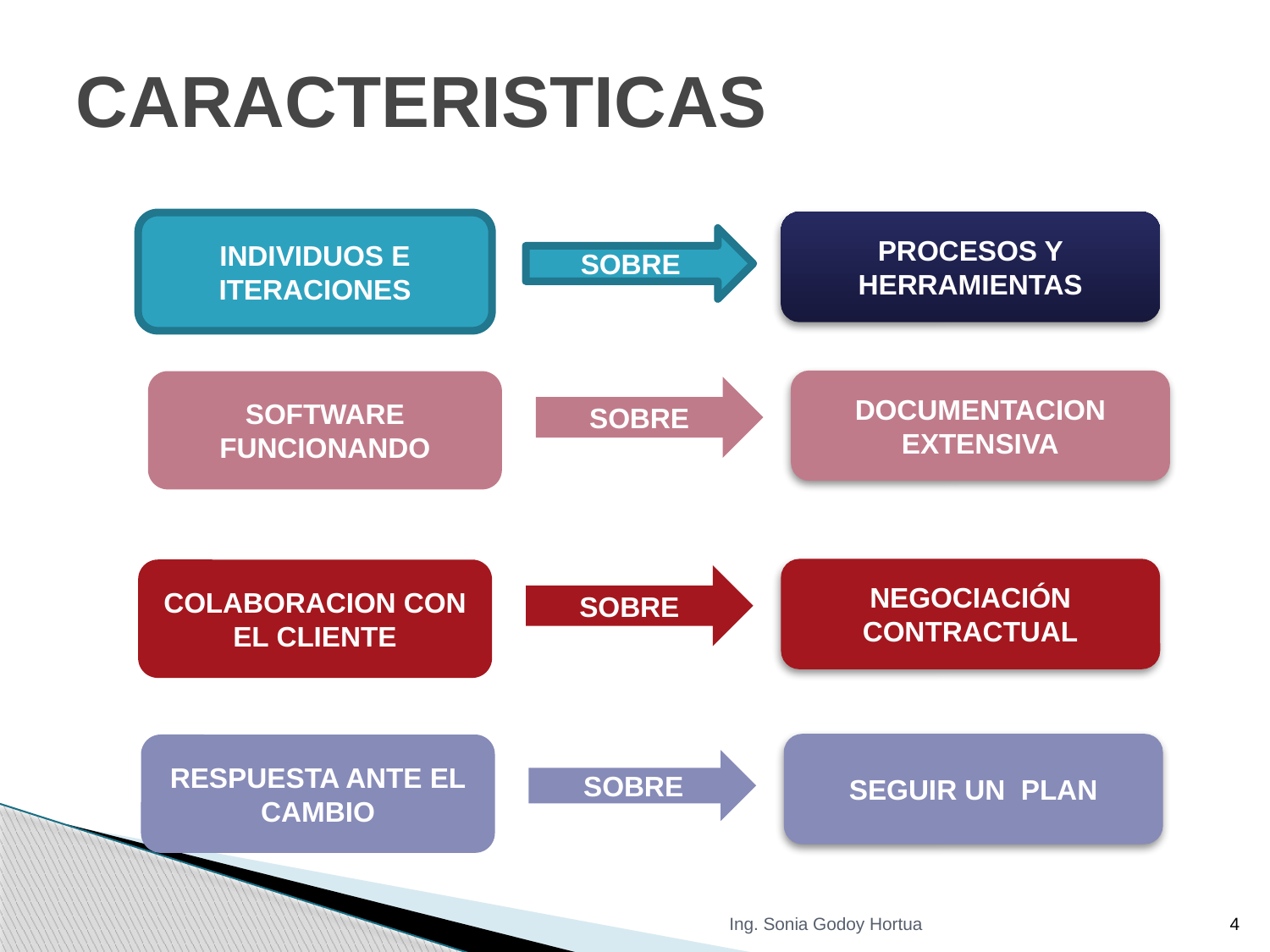

# CARACTERISTICAS
PROCESOS Y HERRAMIENTAS
INDIVIDUOS E ITERACIONES
SOBRE
DOCUMENTACION EXTENSIVA
SOFTWARE FUNCIONANDO
SOBRE
NEGOCIACIÓN CONTRACTUAL
COLABORACION CON EL CLIENTE
SOBRE
SEGUIR UN  PLAN
RESPUESTA ANTE EL CAMBIO
SOBRE
Ing. Sonia Godoy Hortua
4